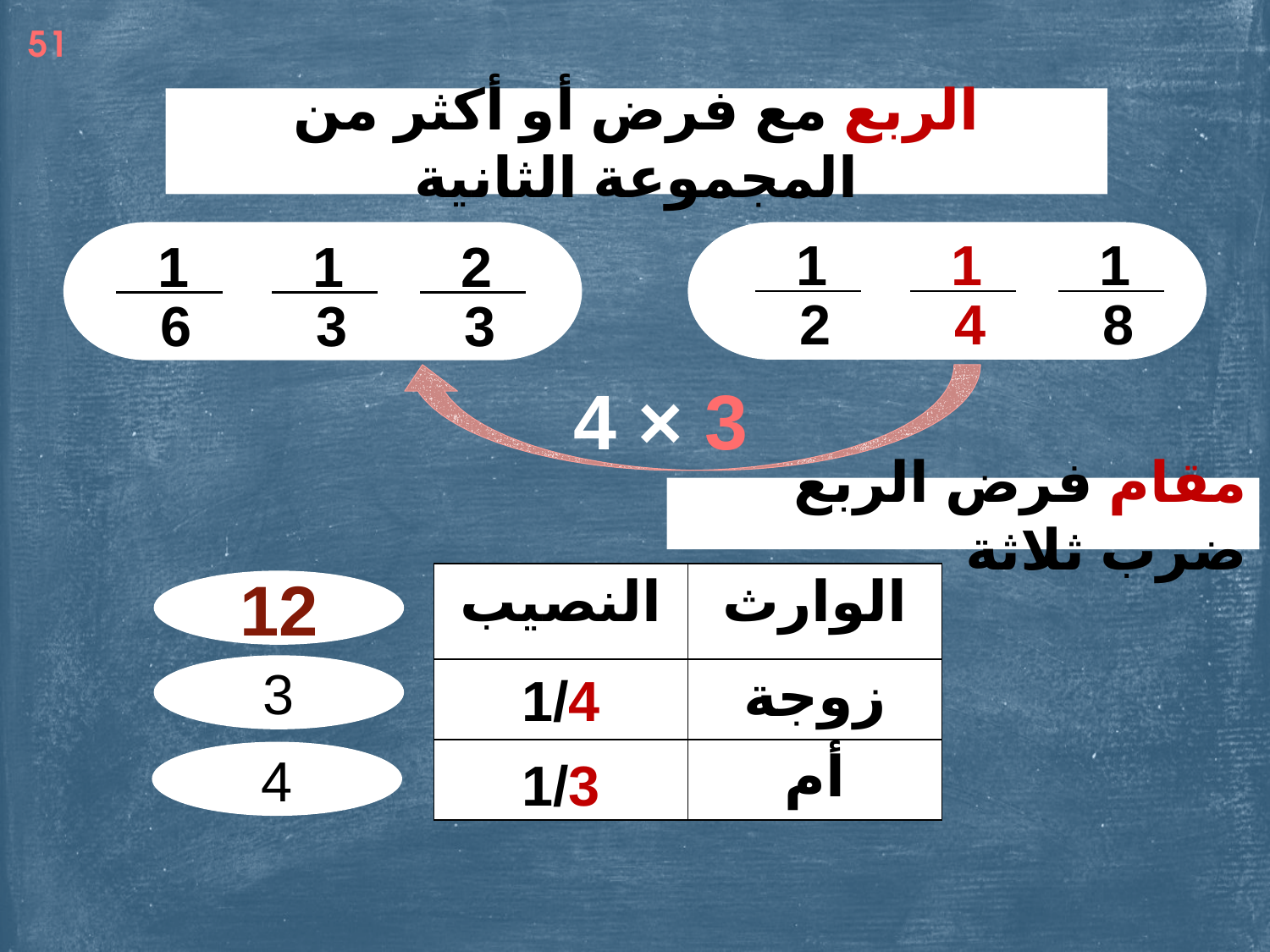

51
الربع مع فرض أو أكثر من المجموعة الثانية

1
1
1
1
1
2
2
4
8
6
3
3

4 × 3
مقام فرض الربع ضرب ثلاثة
| النصيب | الوارث |
| --- | --- |
|  | زوجة |
|  | أم |
12
3
1/4
4
1/3